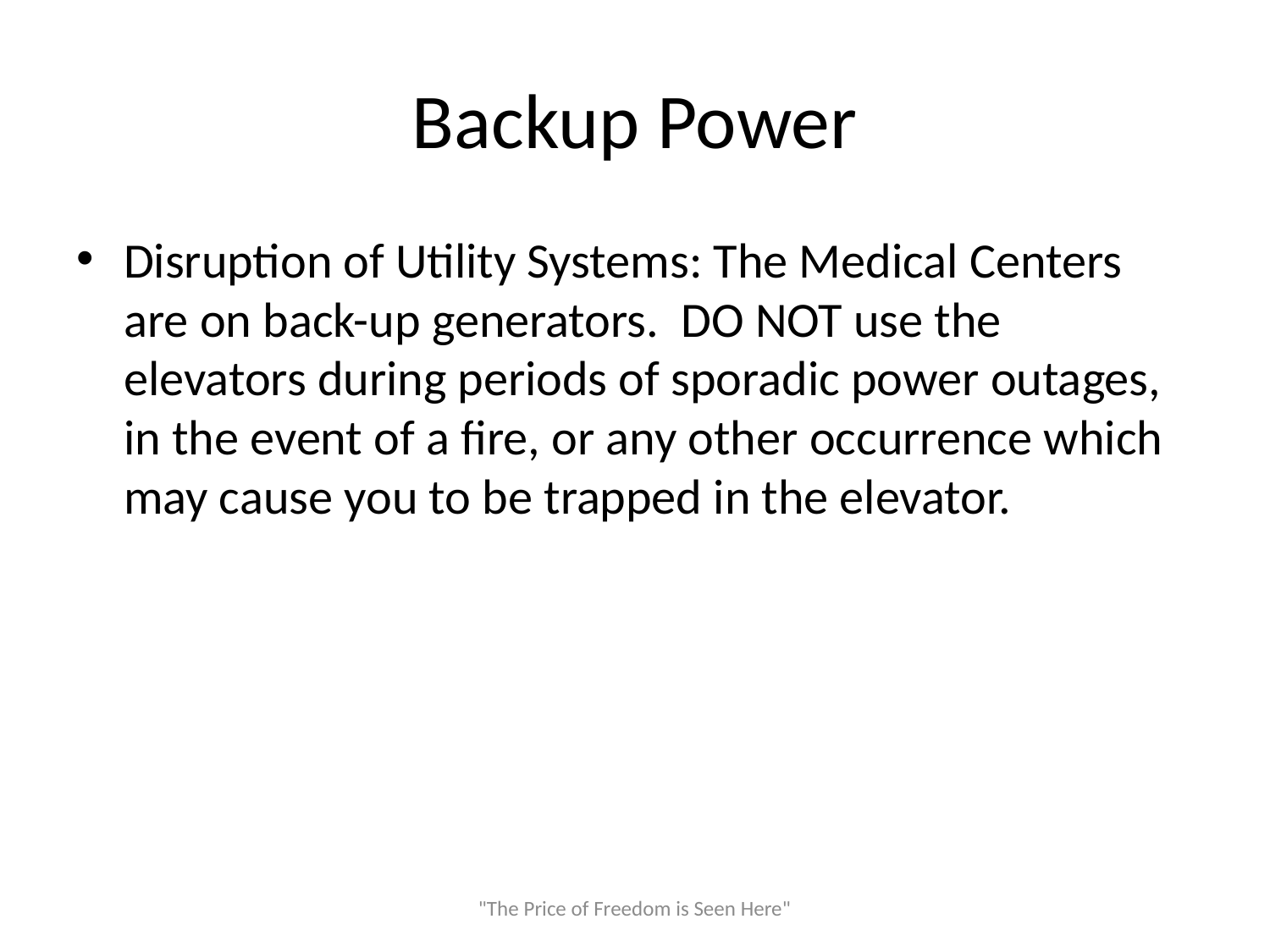

# Backup Power
Disruption of Utility Systems: The Medical Centers are on back-up generators.  DO NOT use the elevators during periods of sporadic power outages, in the event of a fire, or any other occurrence which may cause you to be trapped in the elevator.
"The Price of Freedom is Seen Here"